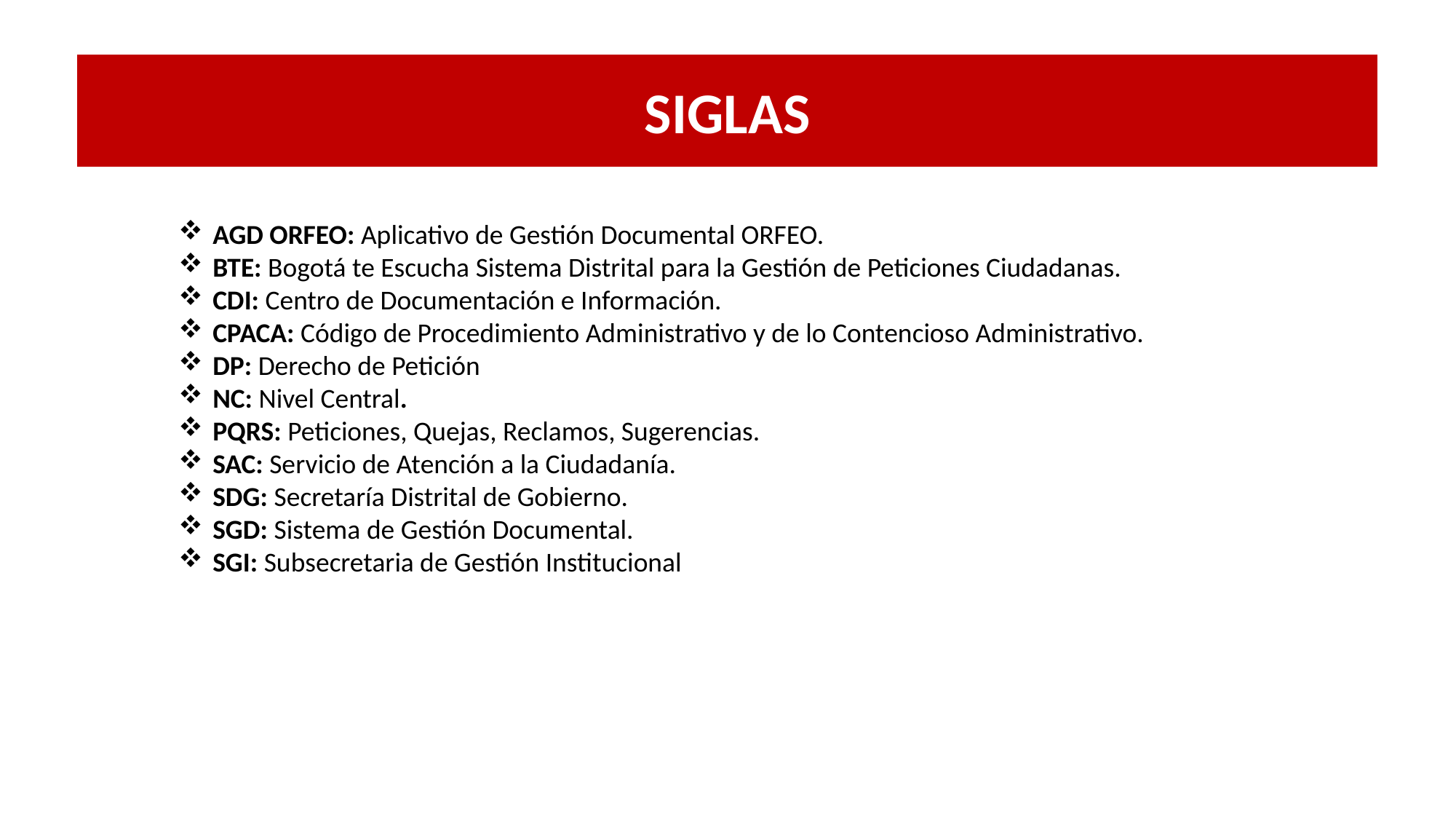

SIGLAS
AGD ORFEO: Aplicativo de Gestión Documental ORFEO.
BTE: Bogotá te Escucha Sistema Distrital para la Gestión de Peticiones Ciudadanas.
CDI: Centro de Documentación e Información.
CPACA: Código de Procedimiento Administrativo y de lo Contencioso Administrativo.
DP: Derecho de Petición
NC: Nivel Central.
PQRS: Peticiones, Quejas, Reclamos, Sugerencias.
SAC: Servicio de Atención a la Ciudadanía.
SDG: Secretaría Distrital de Gobierno.
SGD: Sistema de Gestión Documental.
SGI: Subsecretaria de Gestión Institucional